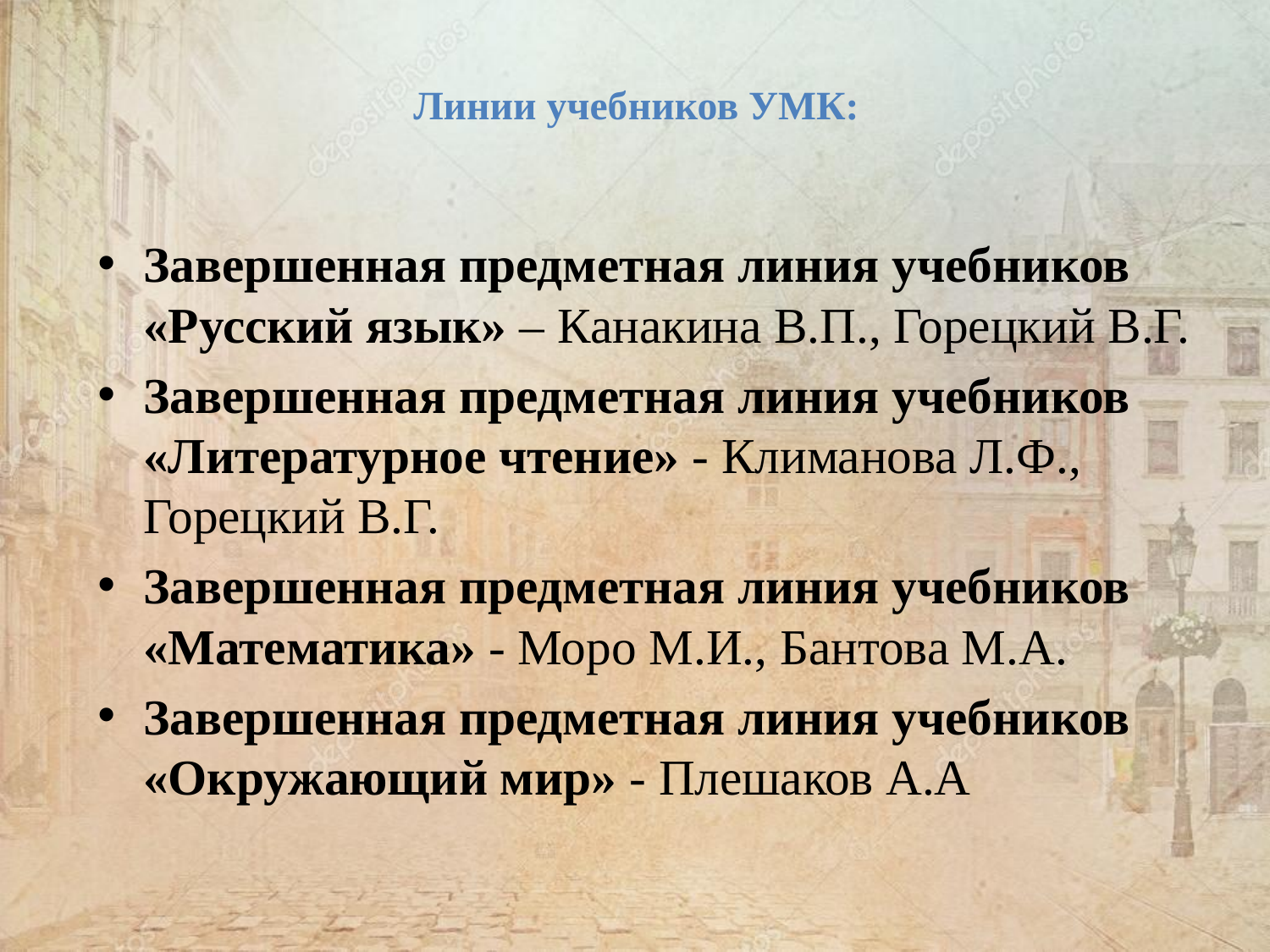

# Линии учебников УМК:
Завершенная предметная линия учебников «Русский язык» – Канакина В.П., Горецкий В.Г.
Завершенная предметная линия учебников «Литературное чтение» - Климанова Л.Ф., Горецкий В.Г.
Завершенная предметная линия учебников «Математика» - Моро М.И., Бантова М.А.
Завершенная предметная линия учебников «Окружающий мир» - Плешаков А.А